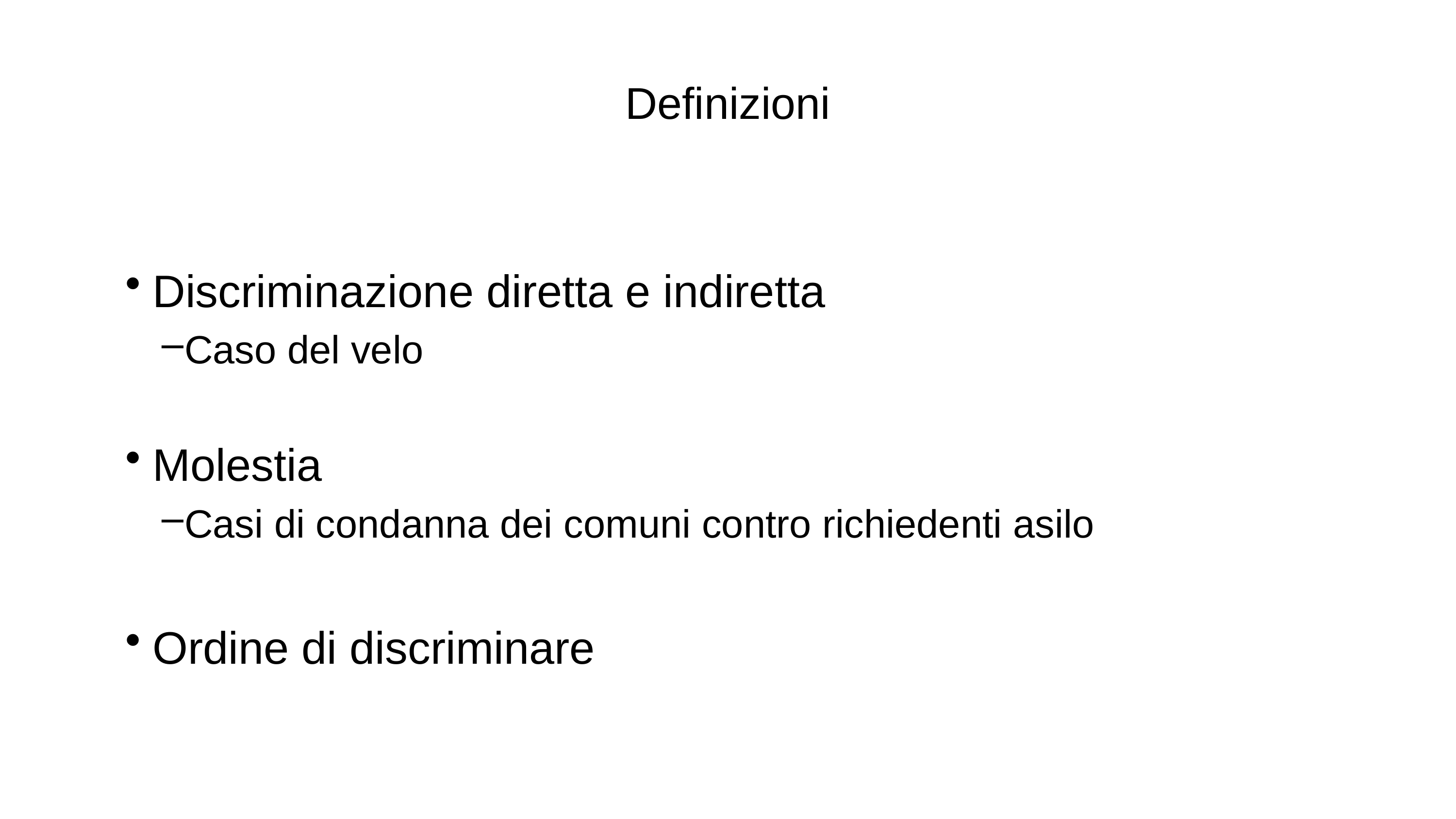

Definizioni

Discriminazione diretta e indiretta
Caso del velo

Molestia
Casi di condanna dei comuni contro richiedenti asilo

Ordine di discriminare